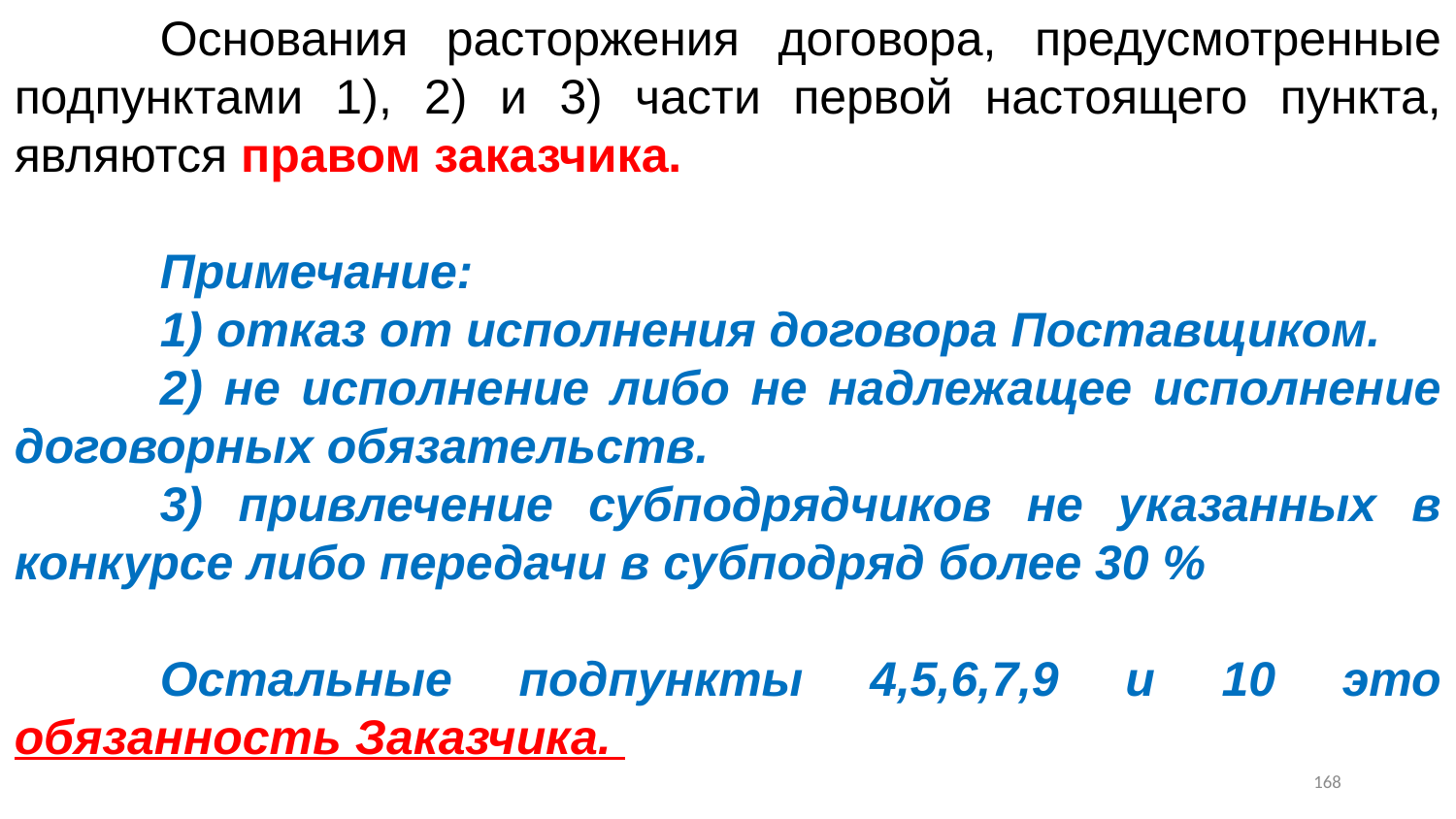

Основания расторжения договора, предусмотренные подпунктами 1), 2) и 3) части первой настоящего пункта, являются правом заказчика.

	Примечание:
	1) отказ от исполнения договора Поставщиком.
	2) не исполнение либо не надлежащее исполнение договорных обязательств.
	3) привлечение субподрядчиков не указанных в конкурсе либо передачи в субподряд более 30 %

	Остальные подпункты 4,5,6,7,9 и 10 это обязанность Заказчика.

168